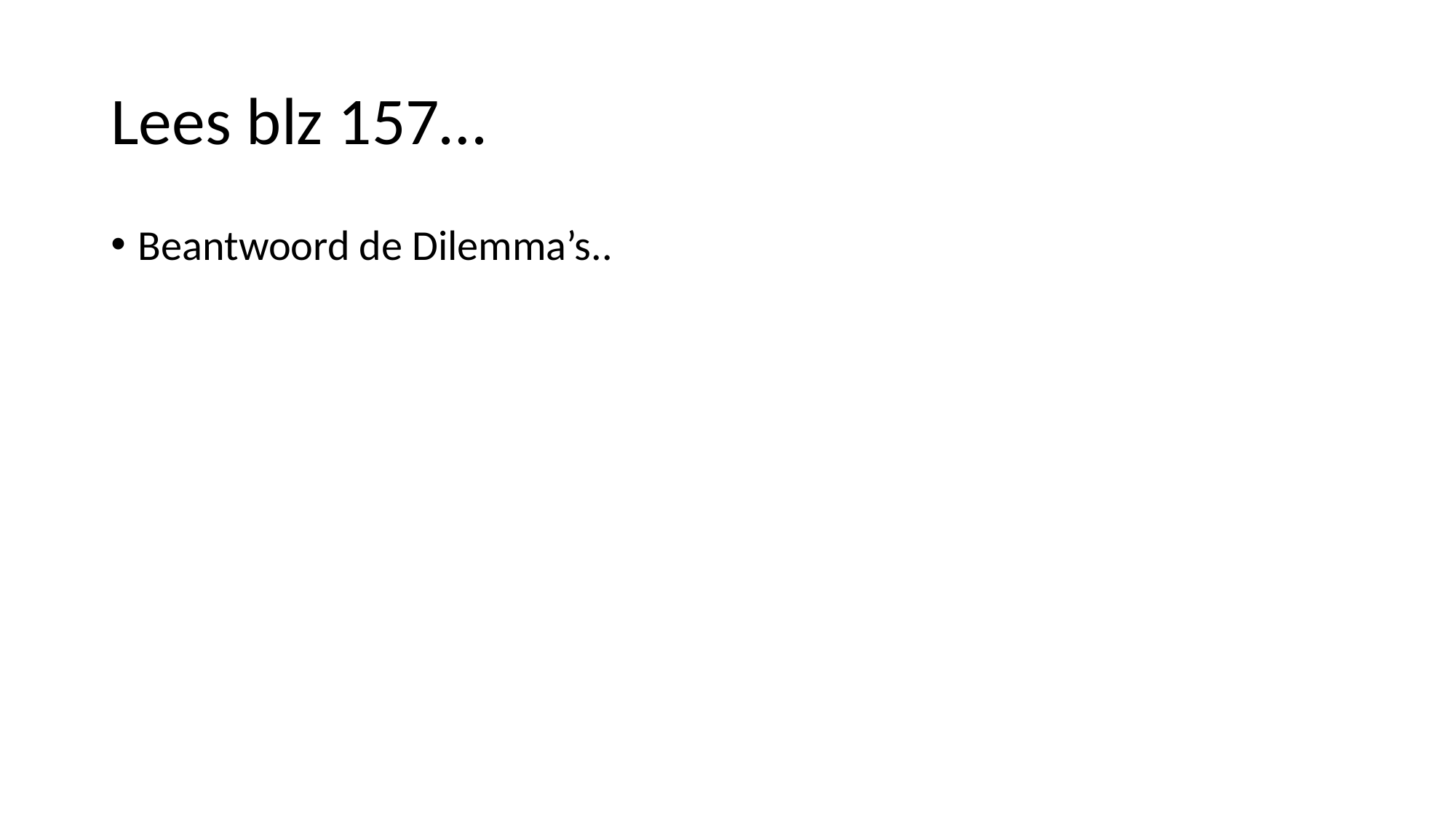

# Lees blz 157…
Beantwoord de Dilemma’s..